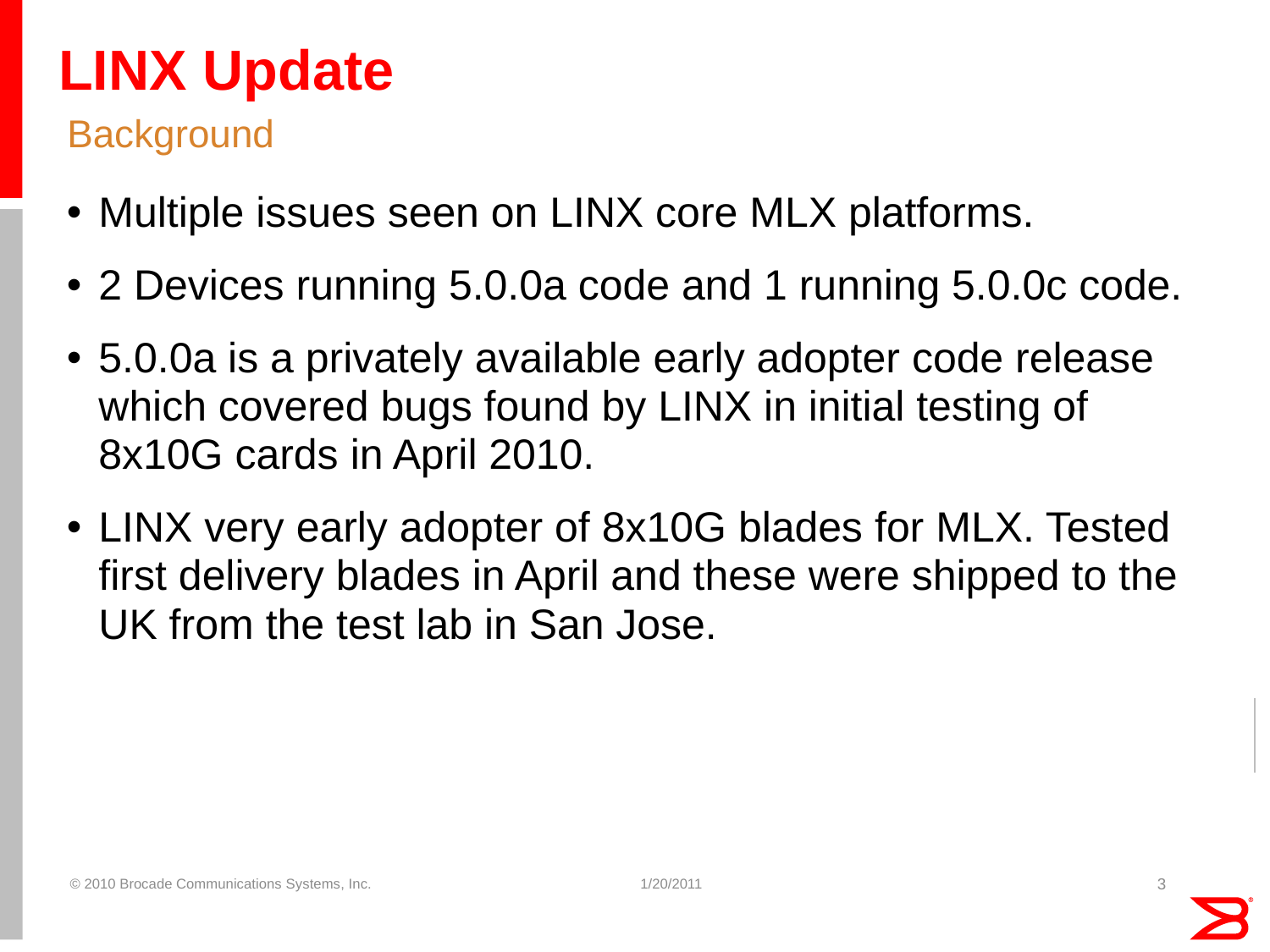

# LINX Update
Background
Multiple issues seen on LINX core MLX platforms.
2 Devices running 5.0.0a code and 1 running 5.0.0c code.
5.0.0a is a privately available early adopter code release which covered bugs found by LINX in initial testing of 8x10G cards in April 2010.
LINX very early adopter of 8x10G blades for MLX. Tested first delivery blades in April and these were shipped to the UK from the test lab in San Jose.

© 2010 Brocade Communications Systems, Inc.
1/20/2011
3